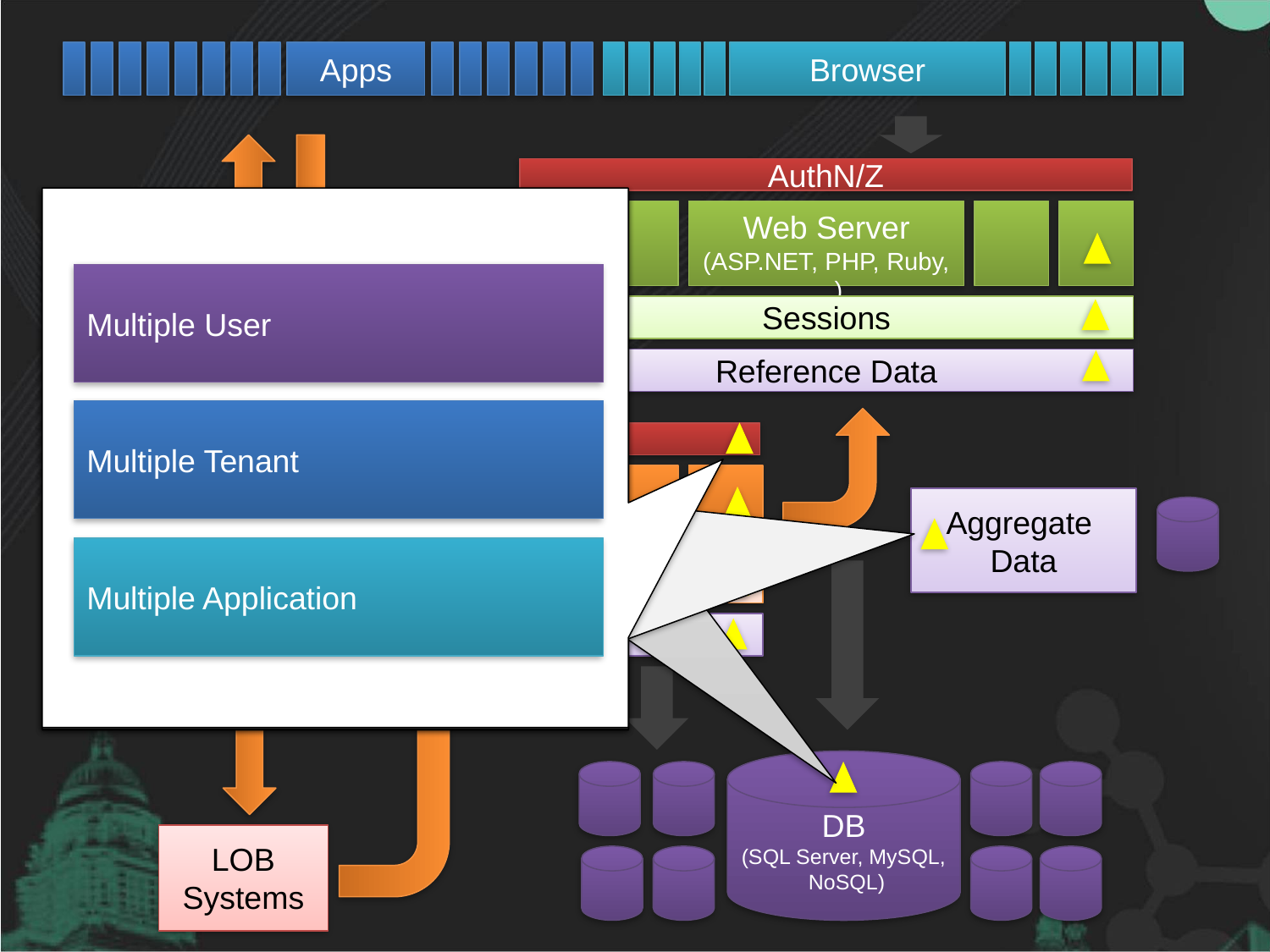

Apps

Browser

AuthN/Z

Web Server
(ASP.NET, PHP, Ruby, …)

Multiple User

Sessions

Reference Data

Multiple Tenant

AuthN/Z

Services
(WCF, WF, …)

Aggregate
Data

Multiple Application
Sessions

Reference Data

DB
(SQL Server, MySQL,  NoSQL)

LOB Systems